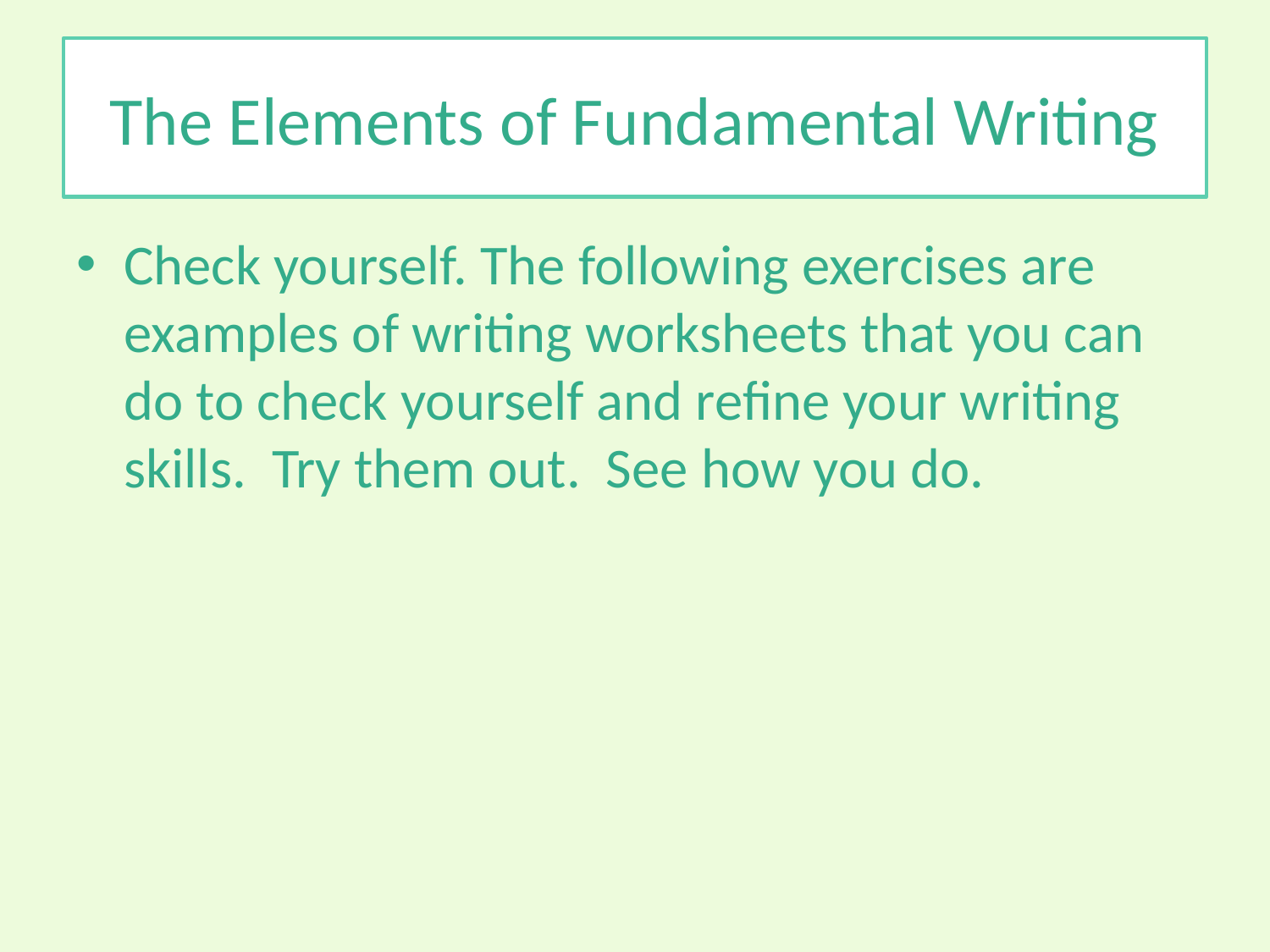

# The Elements of Fundamental Writing
Check yourself. The following exercises are examples of writing worksheets that you can do to check yourself and refine your writing skills.  Try them out.  See how you do.